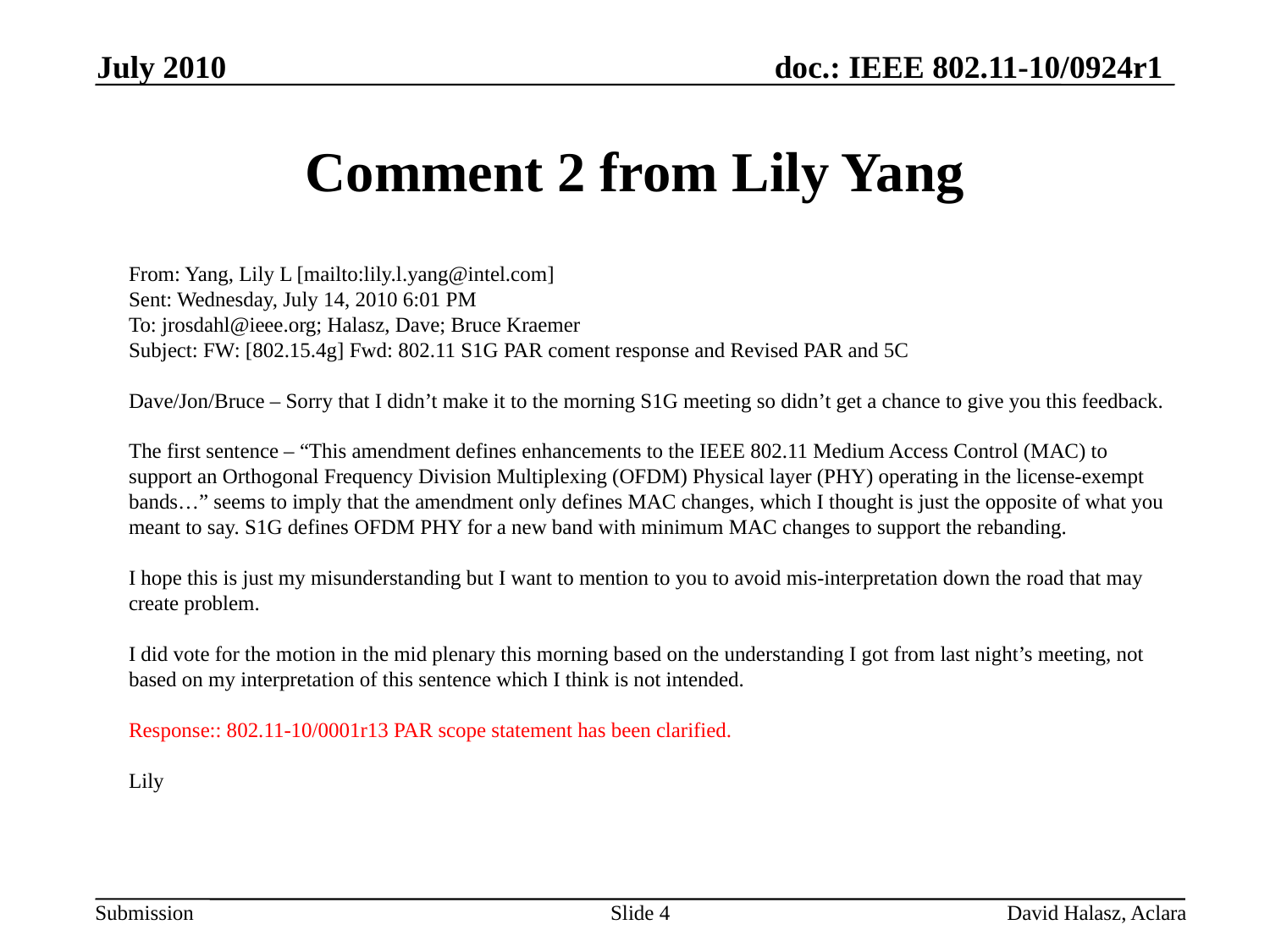

July 2010
# Comment 2 from Lily Yang
From: Yang, Lily L [mailto:lily.l.yang@intel.com]
Sent: Wednesday, July 14, 2010 6:01 PM
To: jrosdahl@ieee.org; Halasz, Dave; Bruce Kraemer
Subject: FW: [802.15.4g] Fwd: 802.11 S1G PAR coment response and Revised PAR and 5C

Dave/Jon/Bruce – Sorry that I didn’t make it to the morning S1G meeting so didn’t get a chance to give you this feedback.

The first sentence – “This amendment defines enhancements to the IEEE 802.11 Medium Access Control (MAC) to support an Orthogonal Frequency Division Multiplexing (OFDM) Physical layer (PHY) operating in the license-exempt bands…” seems to imply that the amendment only defines MAC changes, which I thought is just the opposite of what you meant to say. S1G defines OFDM PHY for a new band with minimum MAC changes to support the rebanding.

I hope this is just my misunderstanding but I want to mention to you to avoid mis-interpretation down the road that may create problem.

I did vote for the motion in the mid plenary this morning based on the understanding I got from last night’s meeting, not based on my interpretation of this sentence which I think is not intended.

Response:: 802.11-10/0001r13 PAR scope statement has been clarified.

Lily

Slide 4
David Halasz, Aclara